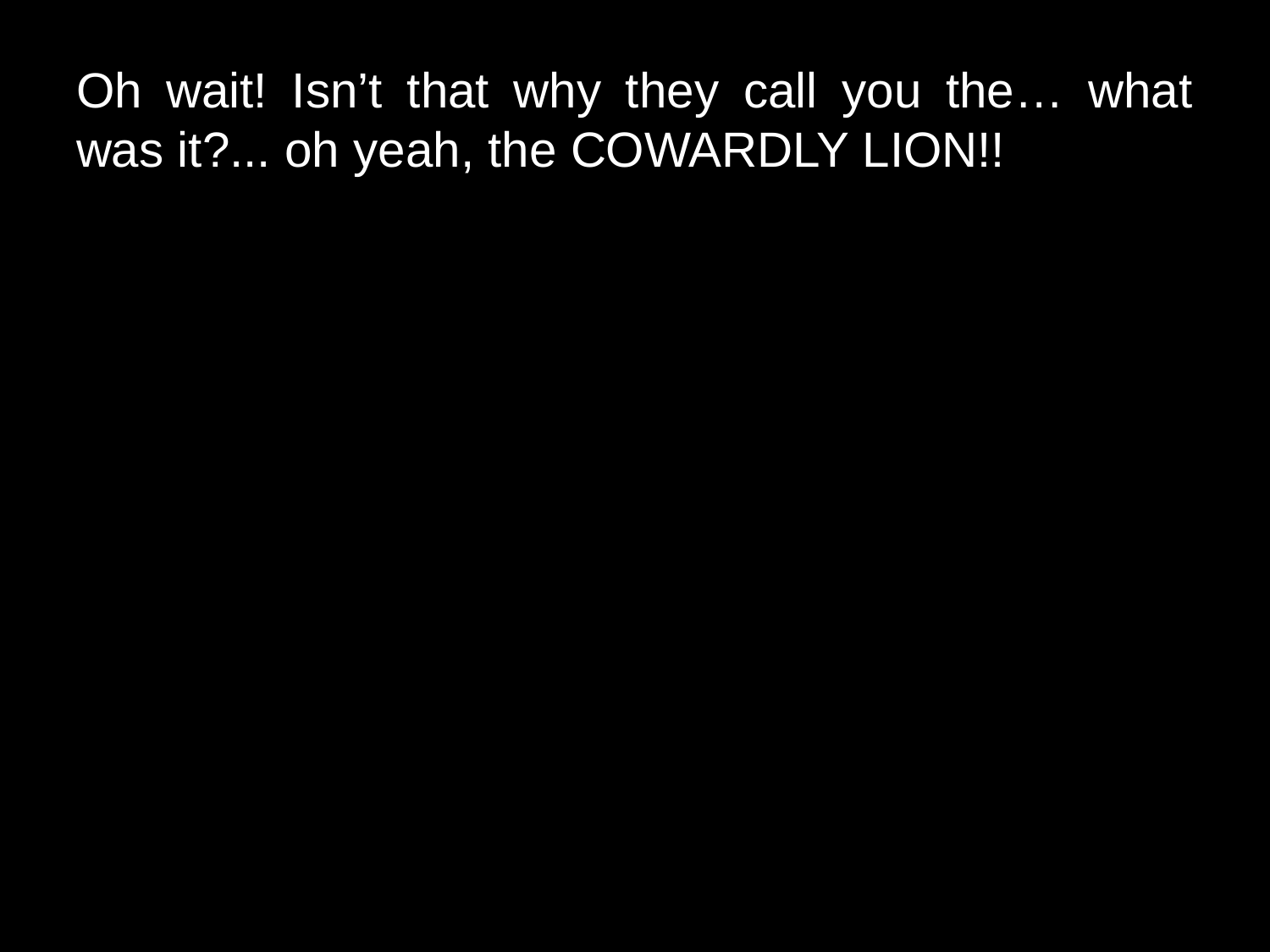

# Oh wait! Isn’t that why they call you the… what was it?... oh yeah, the COWARDLY LION!!